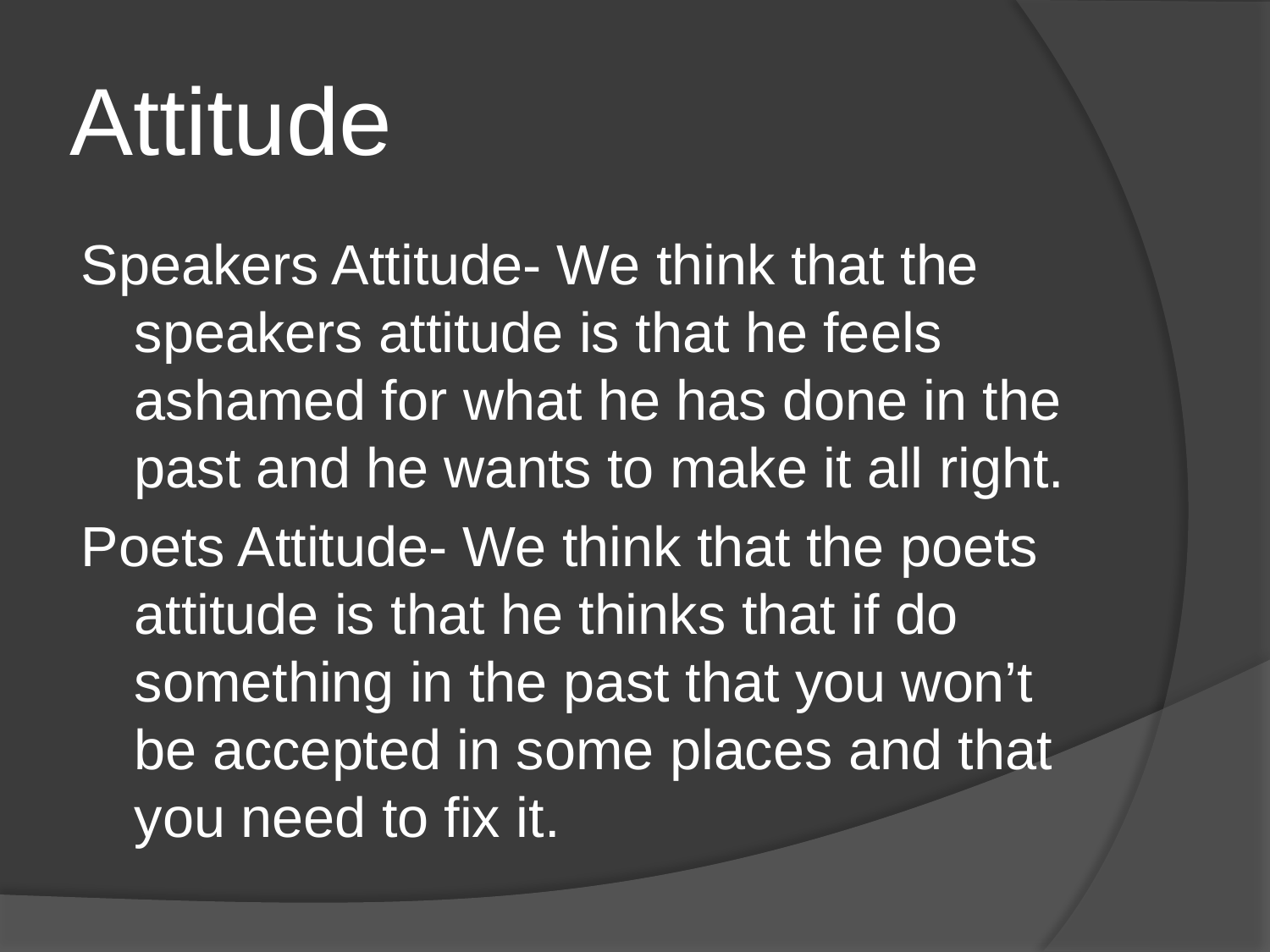

# Attitude
Speakers Attitude- We think that the speakers attitude is that he feels ashamed for what he has done in the past and he wants to make it all right.
Poets Attitude- We think that the poets attitude is that he thinks that if do something in the past that you won’t be accepted in some places and that you need to fix it.